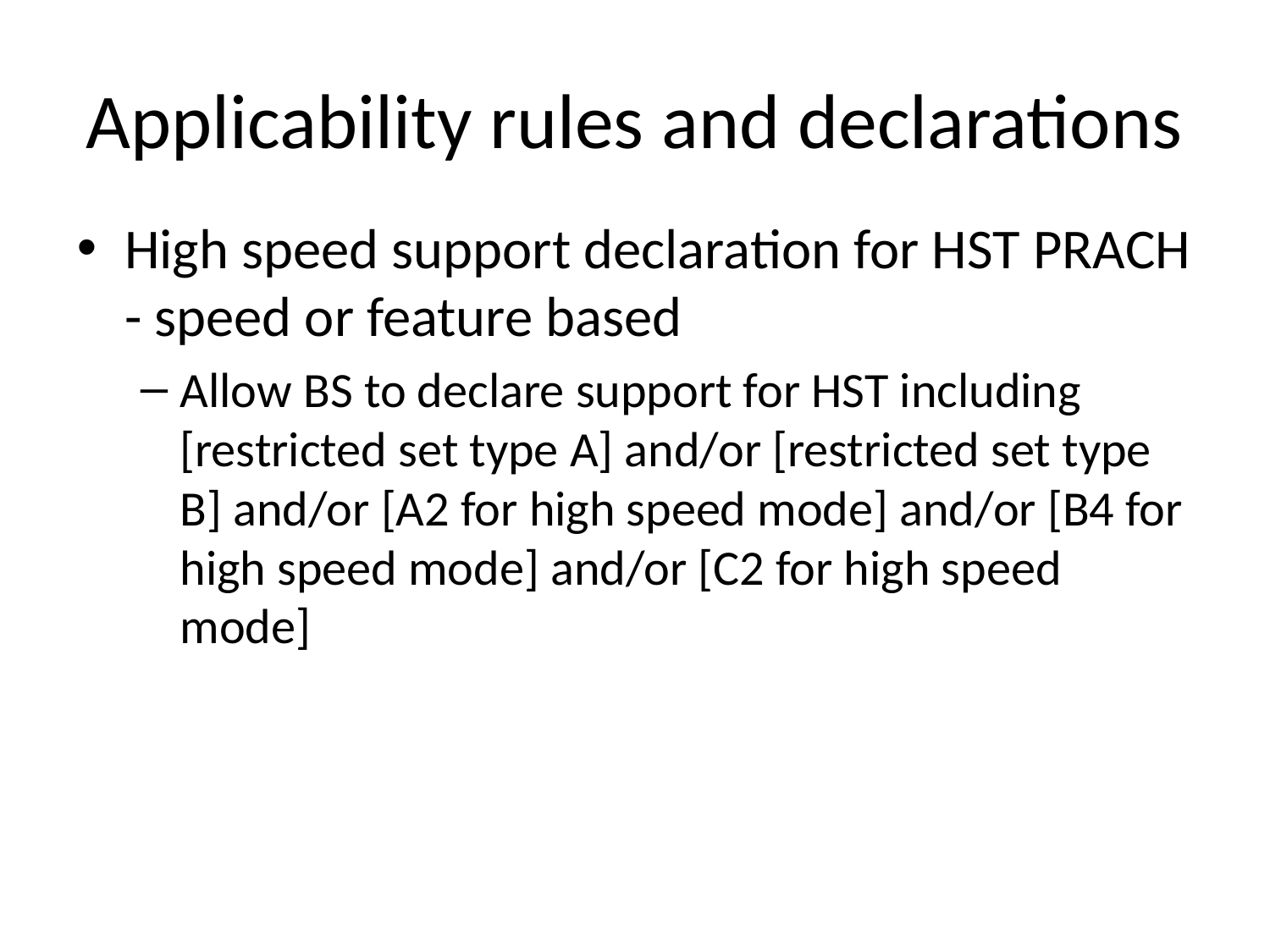

# Applicability rules and declarations
High speed support declaration for HST PRACH - speed or feature based
Allow BS to declare support for HST including [restricted set type A] and/or [restricted set type B] and/or [A2 for high speed mode] and/or [B4 for high speed mode] and/or [C2 for high speed mode]